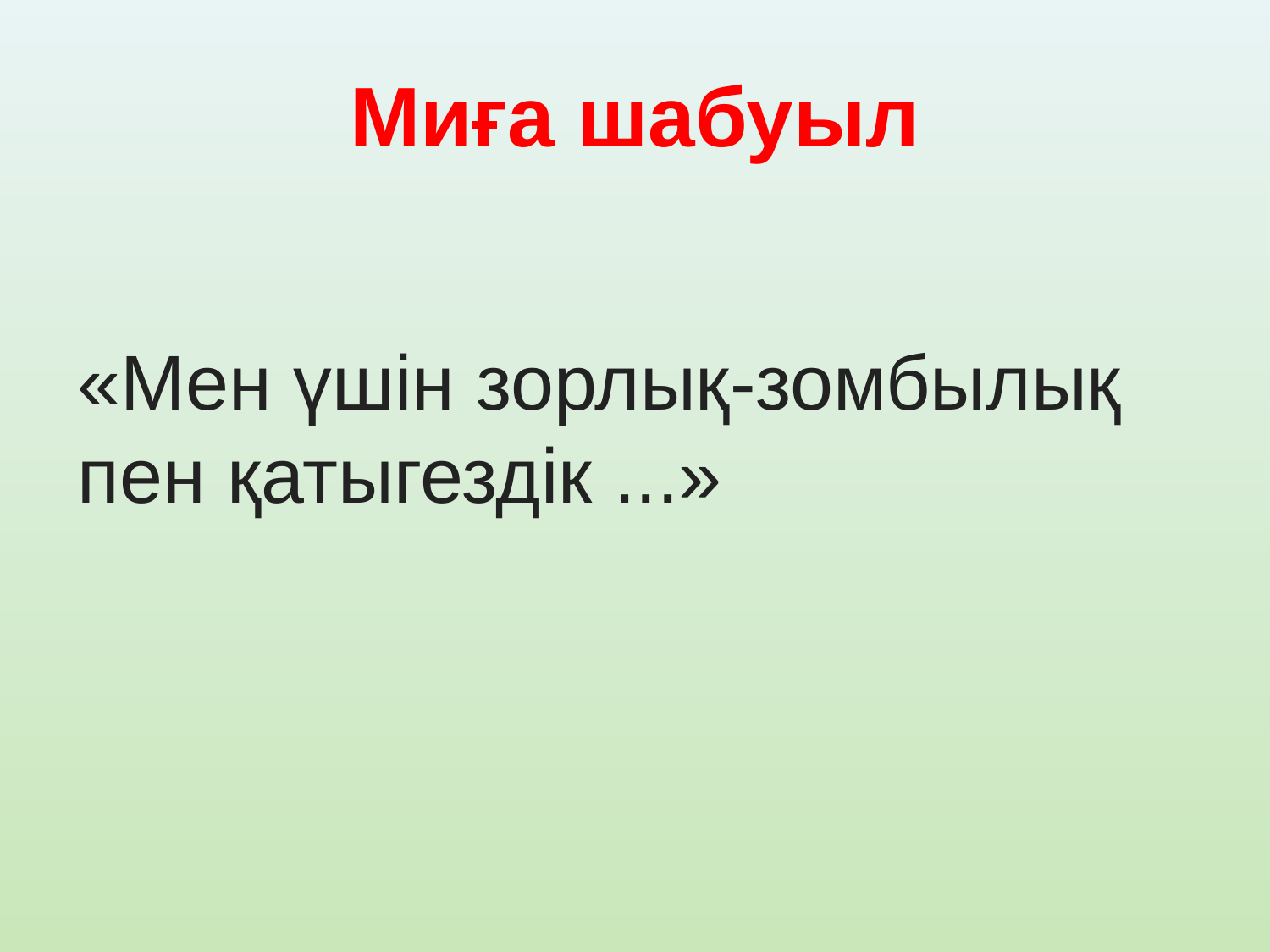

Миға шабуыл
«Мен үшін зорлық-зомбылық пен қатыгездік ...»